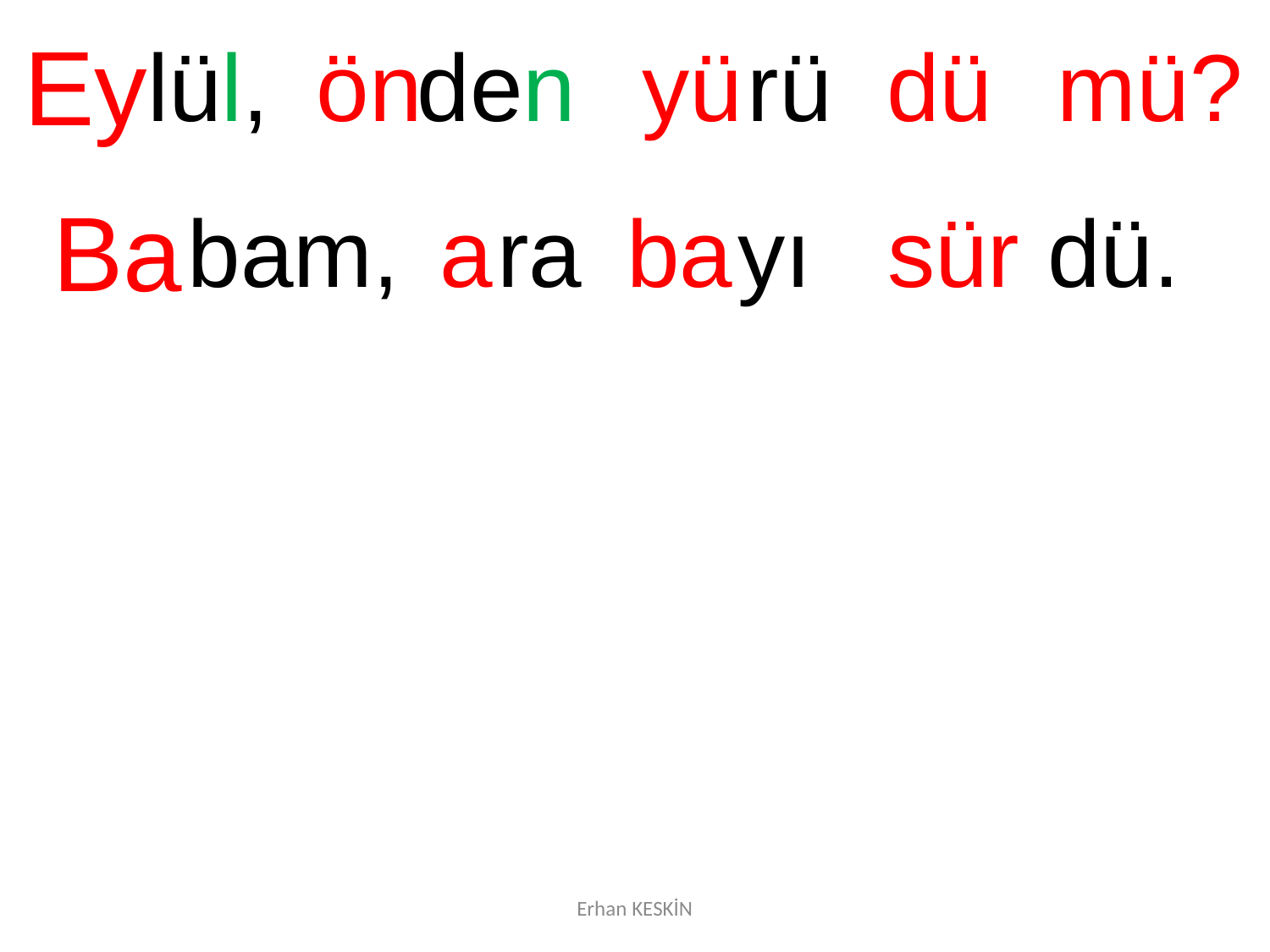

Ey
lül,
ön
den
yü
rü
dü
mü?
Ba
bam,
a
ra
ba
yı
sür
dü.
Erhan KESKİN